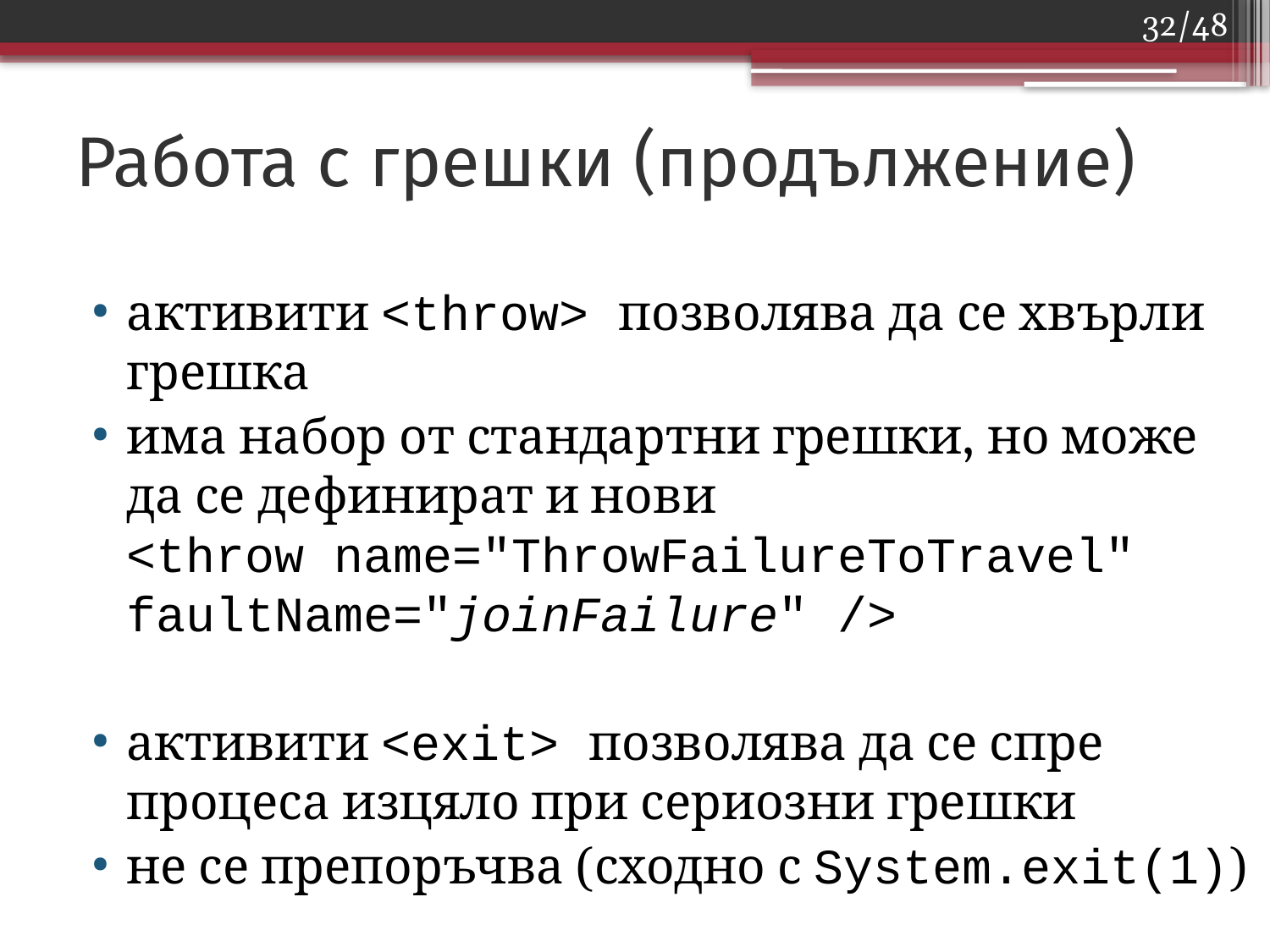

32/48
# Работа с грешки (продължение)
активити <throw> позволява да се хвърли грешка
има набор от стандартни грешки, но може да се дефинират и нови
<throw name="ThrowFailureToTravel" faultName="joinFailure" />

активити <exit> позволява да се спре процеса изцяло при сериозни грешки
не се препоръчва (сходно с System.exit(1))